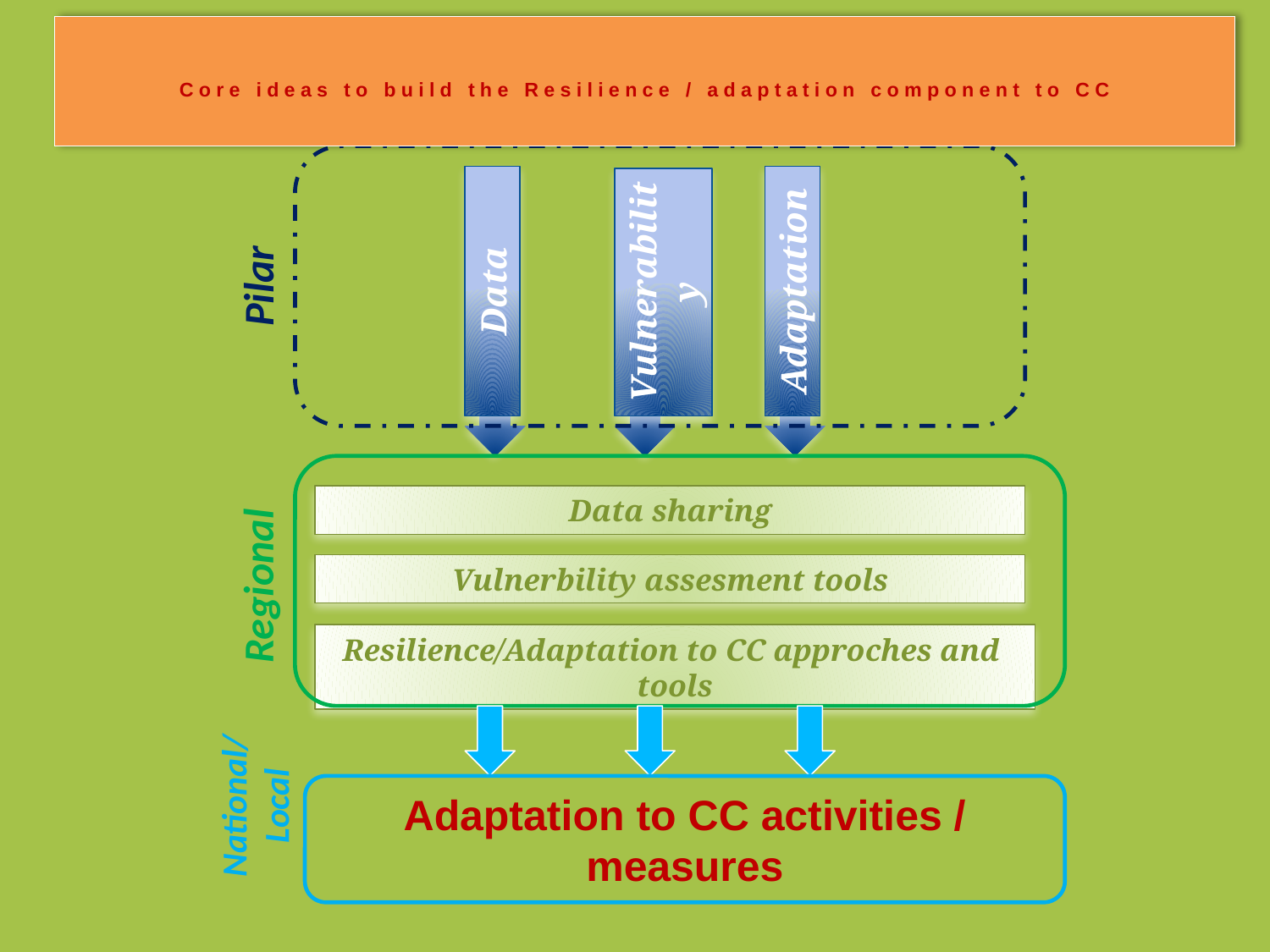

Core ideas to build the Resilience / adaptation component to CC

Pilar
Data
Adaptation
Vulnerability

Data sharing
Regional
Vulnerbility assesment tools
Resilience/Adaptation to CC approches and  tools

National/ Local
Adaptation to CC activities / measures